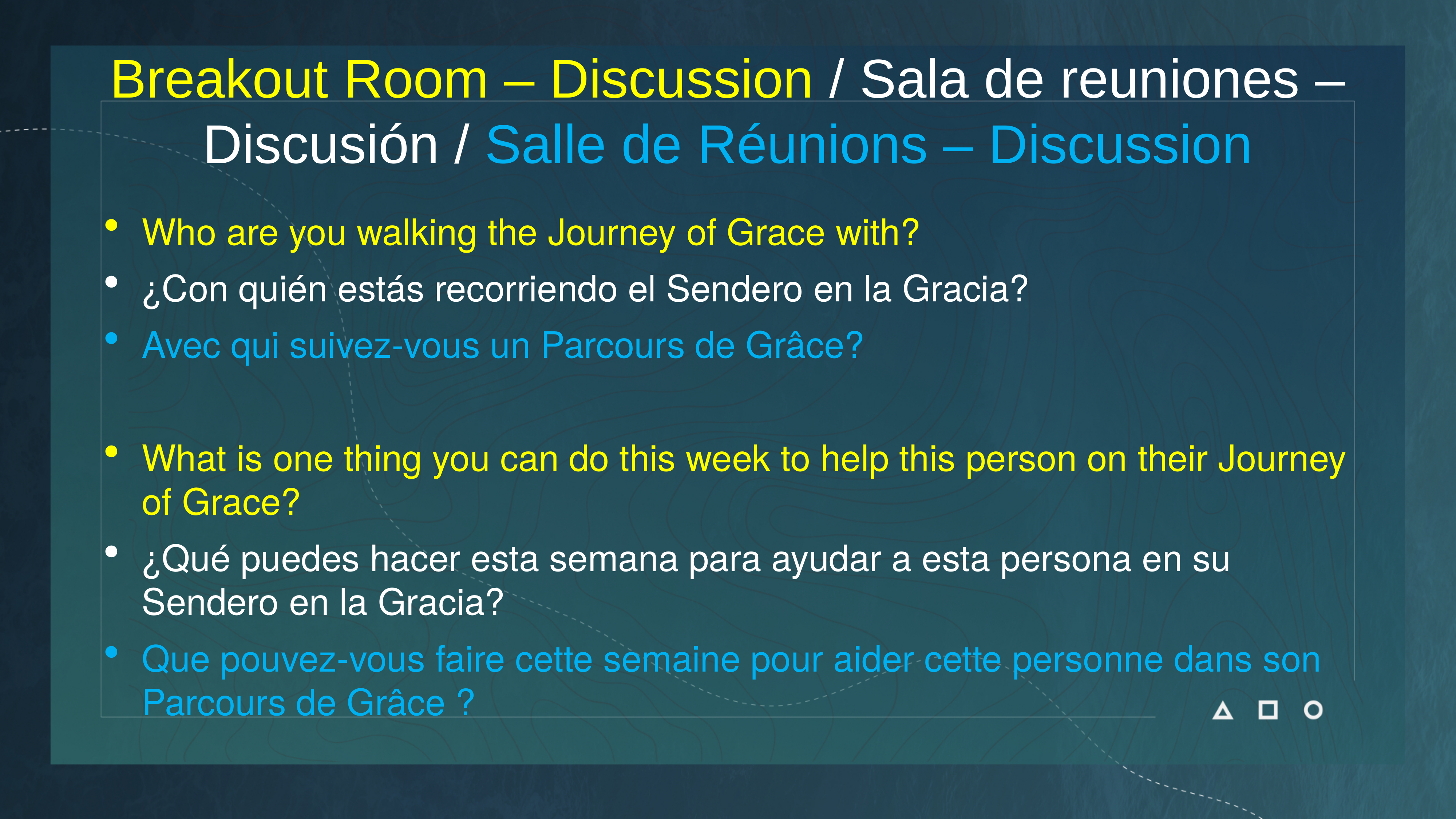

# Breakout Room – Discussion / Sala de reuniones – Discusión / Salle de Réunions – Discussion
Who are you walking the Journey of Grace with?
¿Con quién estás recorriendo el Sendero en la Gracia?
Avec qui suivez-vous un Parcours de Grâce?

What is one thing you can do this week to help this person on their Journey of Grace?
¿Qué puedes hacer esta semana para ayudar a esta persona en su Sendero en la Gracia?
Que pouvez-vous faire cette semaine pour aider cette personne dans son Parcours de Grâce ?